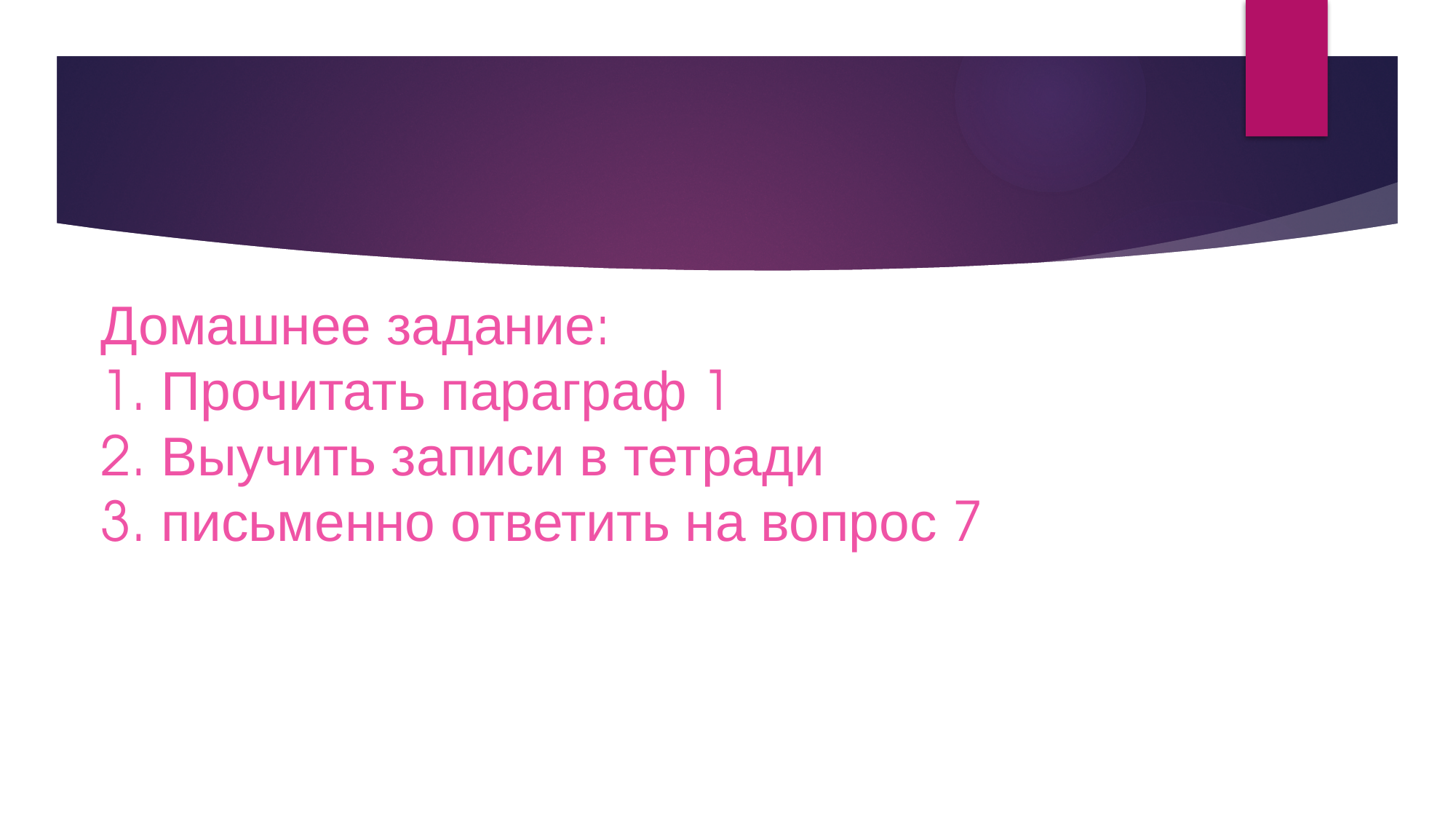

# Домашнее задание: 1. Прочитать параграф 1 2. Выучить записи в тетради 3. письменно ответить на вопрос 7